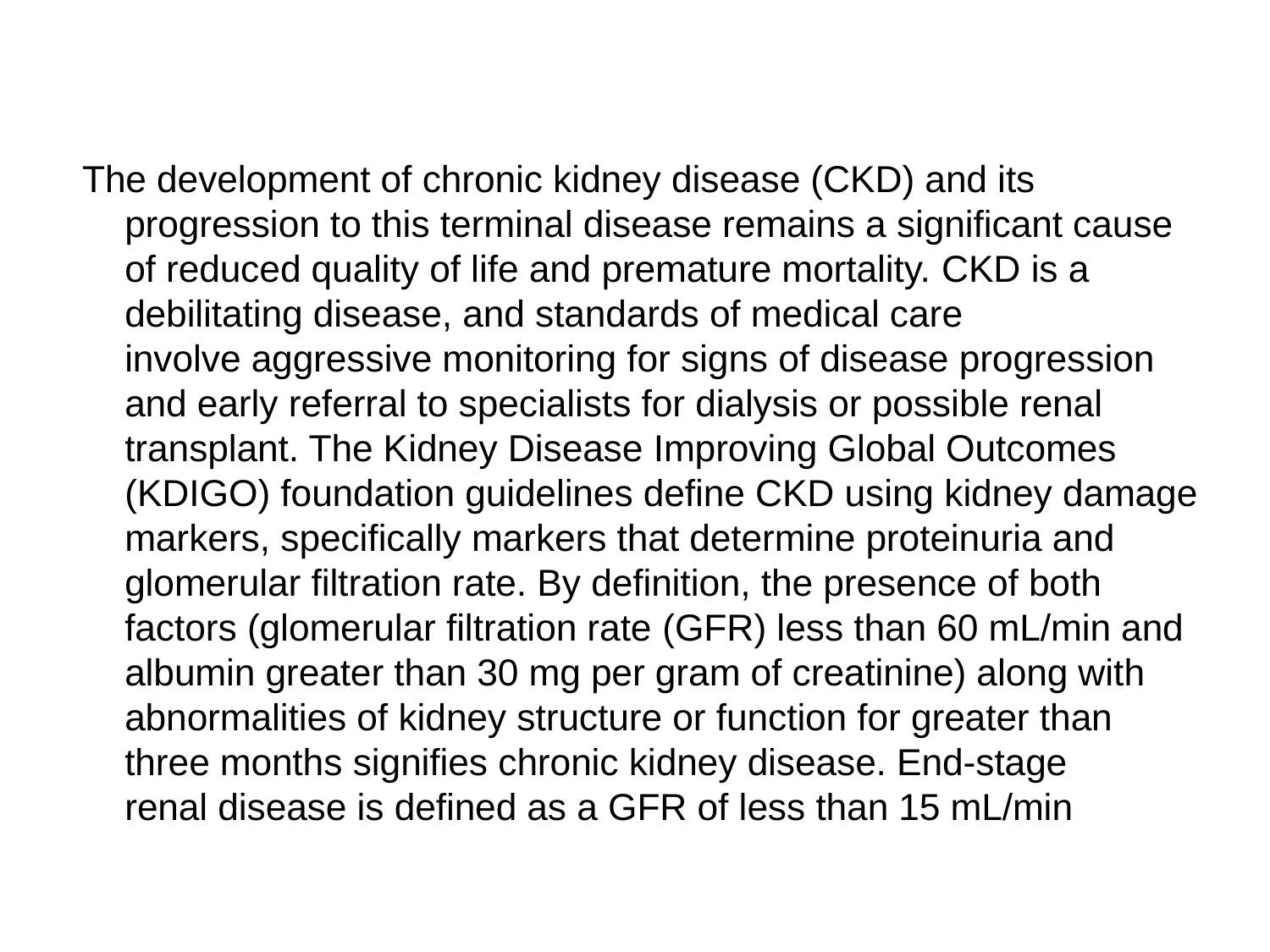

The development of chronic kidney disease (CKD) and its progression to this terminal disease remains a significant cause of reduced quality of life and premature mortality. CKD is a debilitating disease, and standards of medical care involve aggressive monitoring for signs of disease progression and early referral to specialists for dialysis or possible renal transplant. The Kidney Disease Improving Global Outcomes (KDIGO) foundation guidelines define CKD using kidney damage markers, specifically markers that determine proteinuria and glomerular filtration rate. By definition, the presence of both factors (glomerular filtration rate (GFR) less than 60 mL/min and albumin greater than 30 mg per gram of creatinine) along with abnormalities of kidney structure or function for greater than three months signifies chronic kidney disease. End-stage renal disease is defined as a GFR of less than 15 mL/min